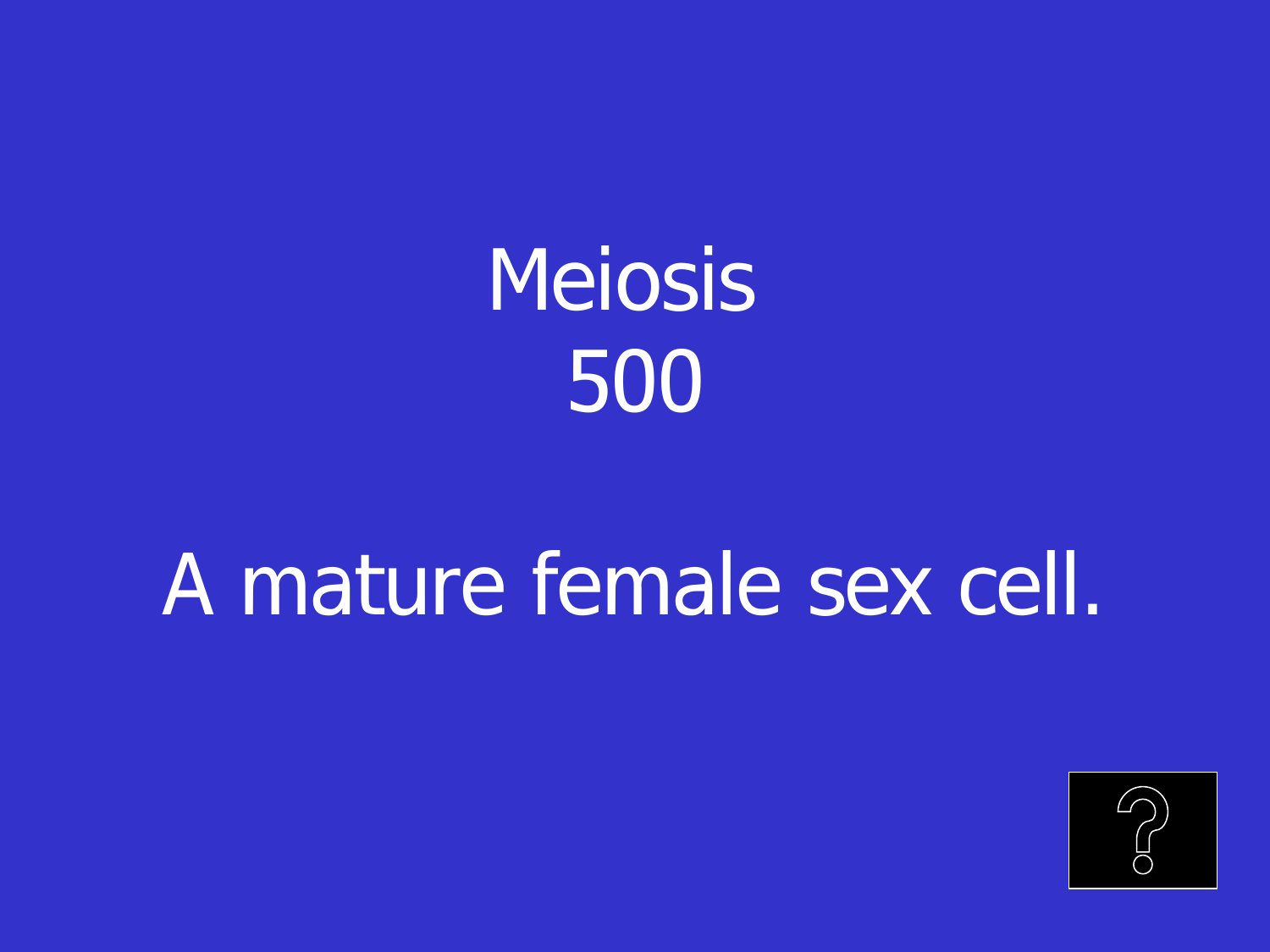

# Meiosis 500 A mature female sex cell.